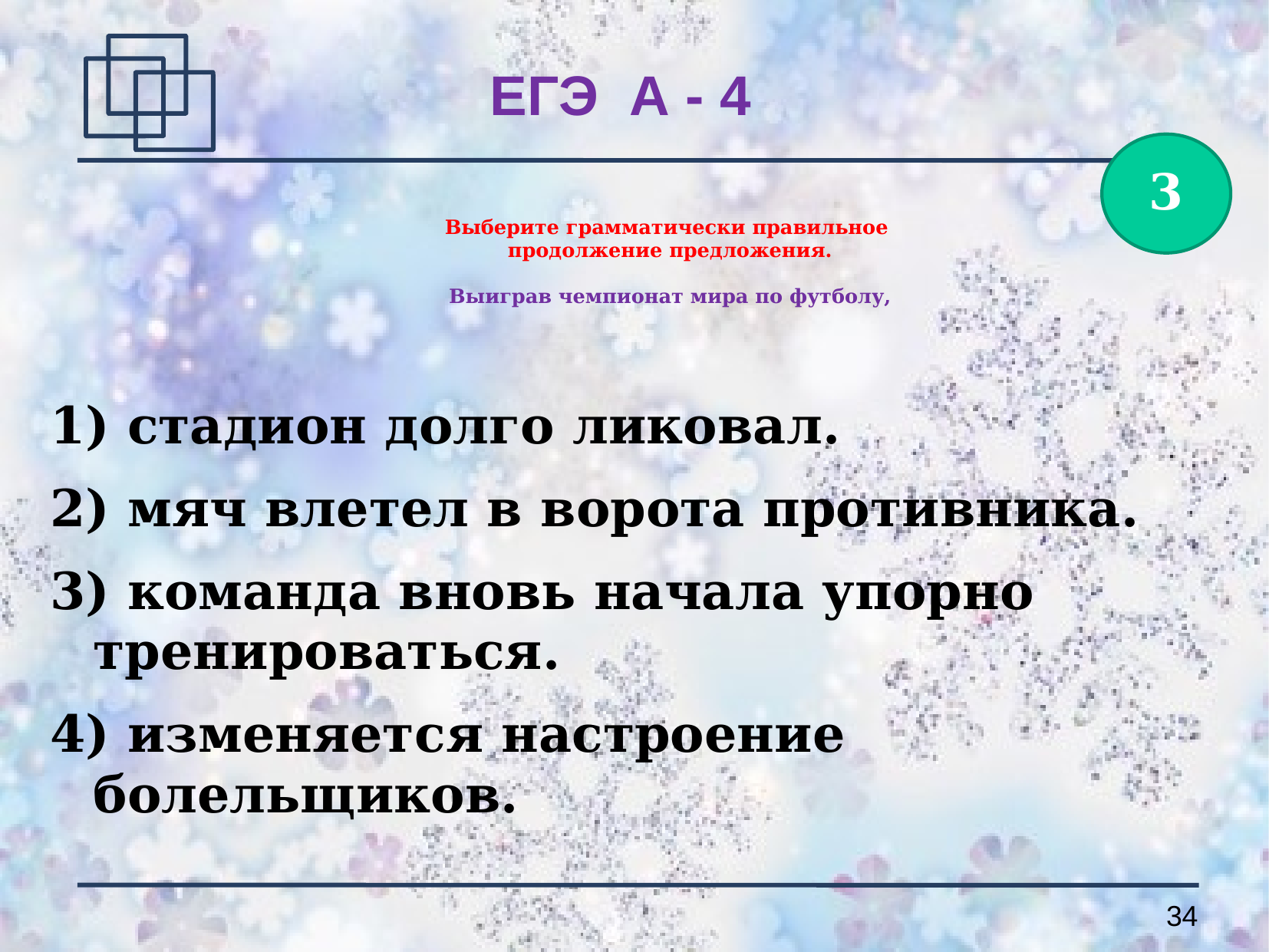

ЕГЭ  А - 4
3
# Выберите грамматически правильное продолжение предложения. Выиграв чемпионат мира по футболу,
1) стадион долго ликовал.
2) мяч влетел в ворота противника.
3) команда вновь начала упорно тренироваться.
4) изменяется настроение болельщиков.